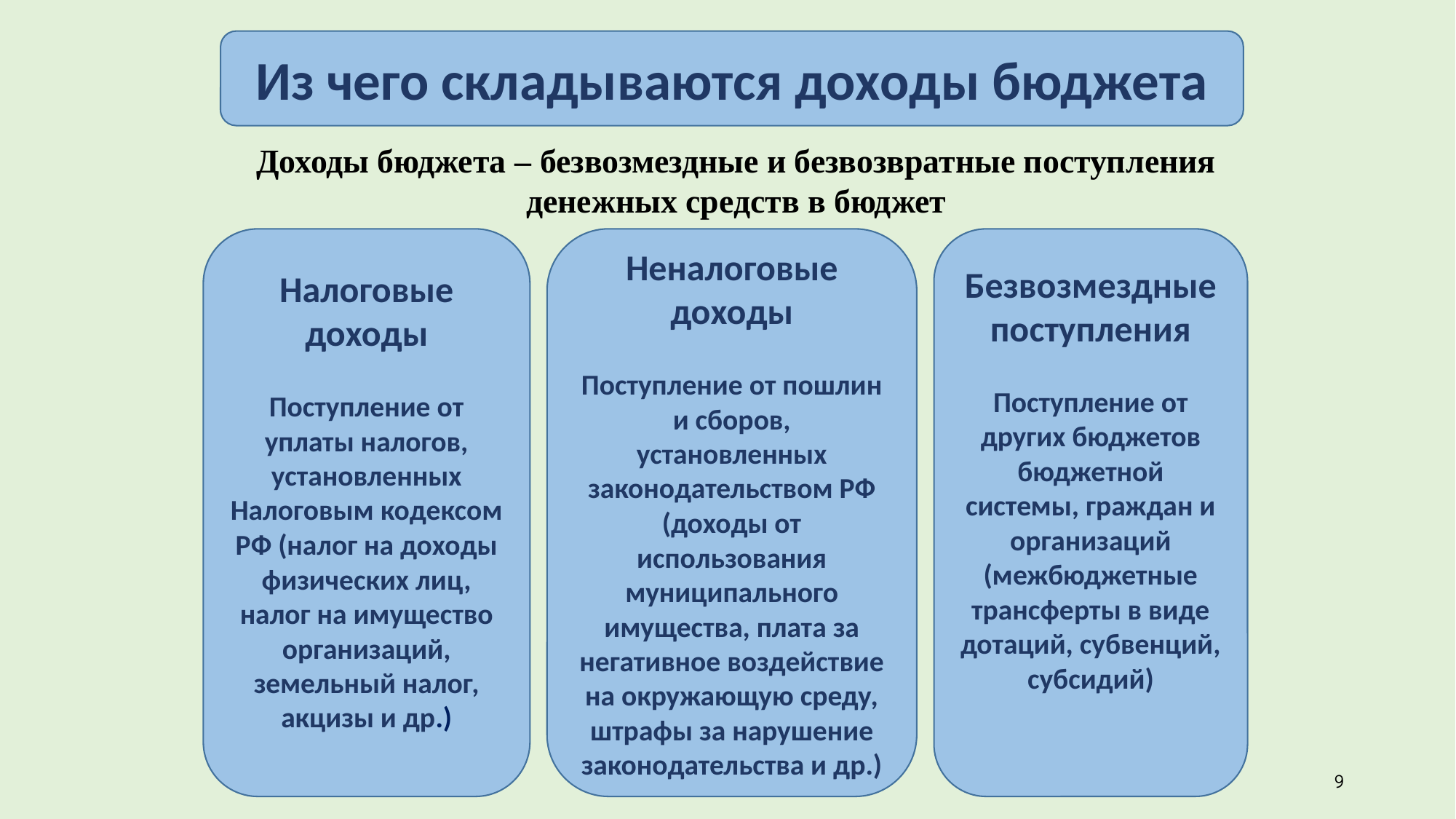

Из чего складываются доходы бюджета
Доходы бюджета – безвозмездные и безвозвратные поступления денежных средств в бюджет

Налоговые доходы

Поступление от уплаты налогов, установленных Налоговым кодексом РФ (налог на доходы физических лиц, налог на имущество организаций, земельный налог, акцизы и др.)

Неналоговые доходы

Поступление от пошлин и сборов, установленных законодательством РФ (доходы от использования муниципального имущества, плата за негативное воздействие на окружающую среду, штрафы за нарушение законодательства и др.)
Безвозмездные поступления

Поступление от других бюджетов бюджетной системы, граждан и организаций (межбюджетные трансферты в виде дотаций, субвенций, субсидий)

9